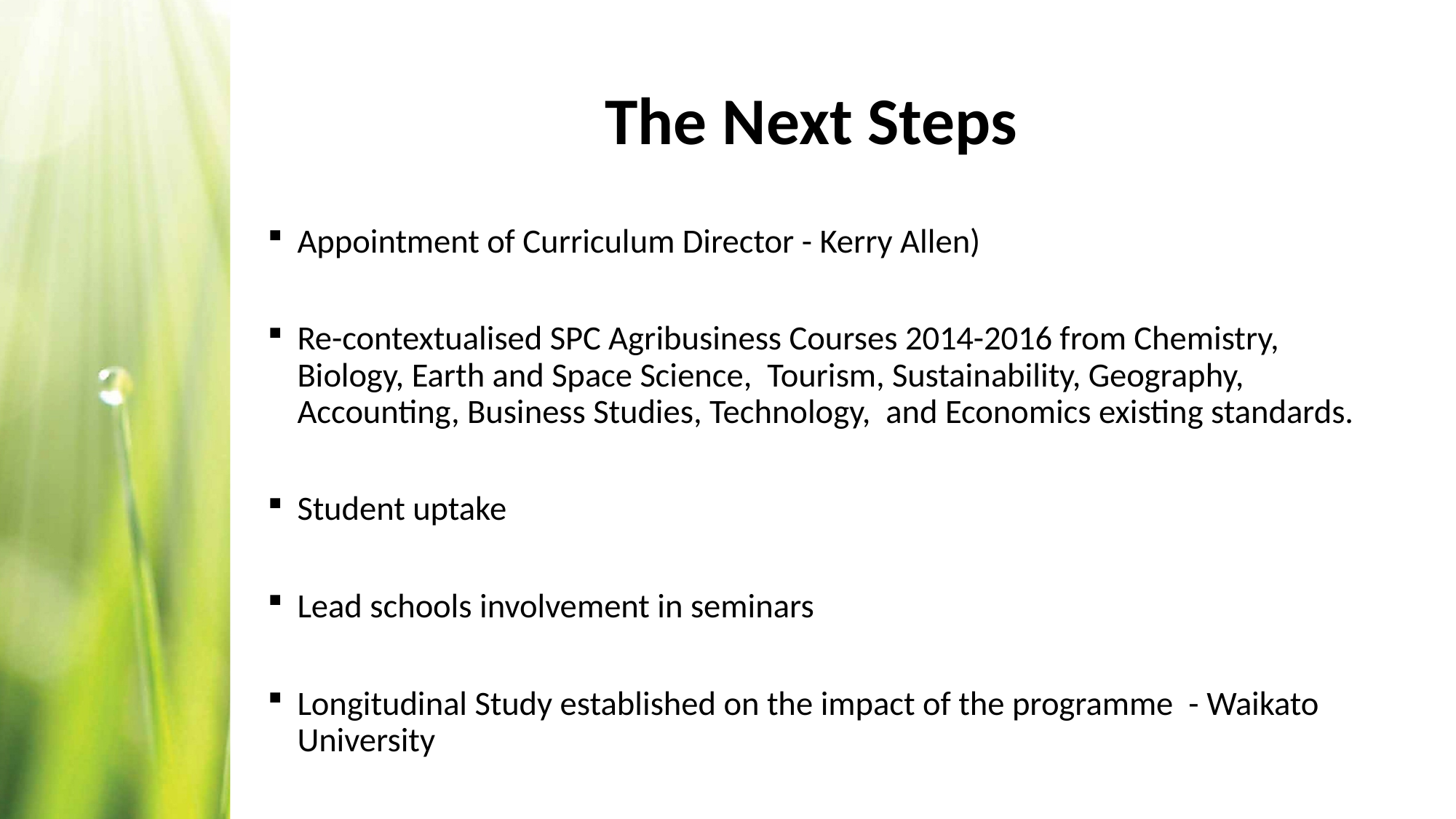

# The Next Steps
Appointment of Curriculum Director - Kerry Allen)

Re-contextualised SPC Agribusiness Courses 2014-2016 from Chemistry, Biology, Earth and Space Science,  Tourism, Sustainability, Geography, Accounting, Business Studies, Technology,  and Economics existing standards.

Student uptake

Lead schools involvement in seminars

Longitudinal Study established on the impact of the programme  - Waikato University